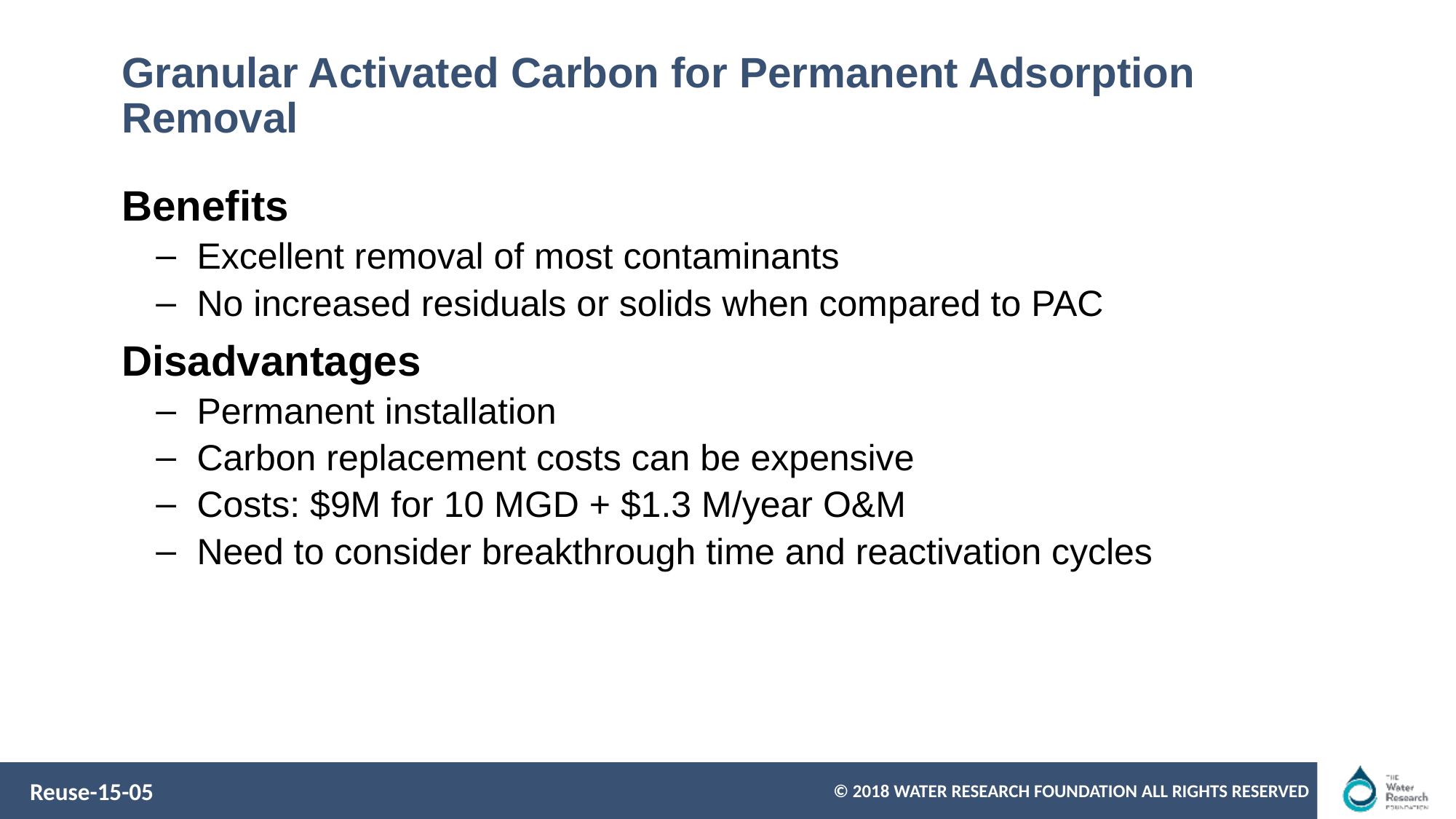

# Granular Activated Carbon for Permanent Adsorption Removal
Benefits
Excellent removal of most contaminants
No increased residuals or solids when compared to PAC
Disadvantages
Permanent installation
Carbon replacement costs can be expensive
Costs: $9M for 10 MGD + $1.3 M/year O&M
Need to consider breakthrough time and reactivation cycles